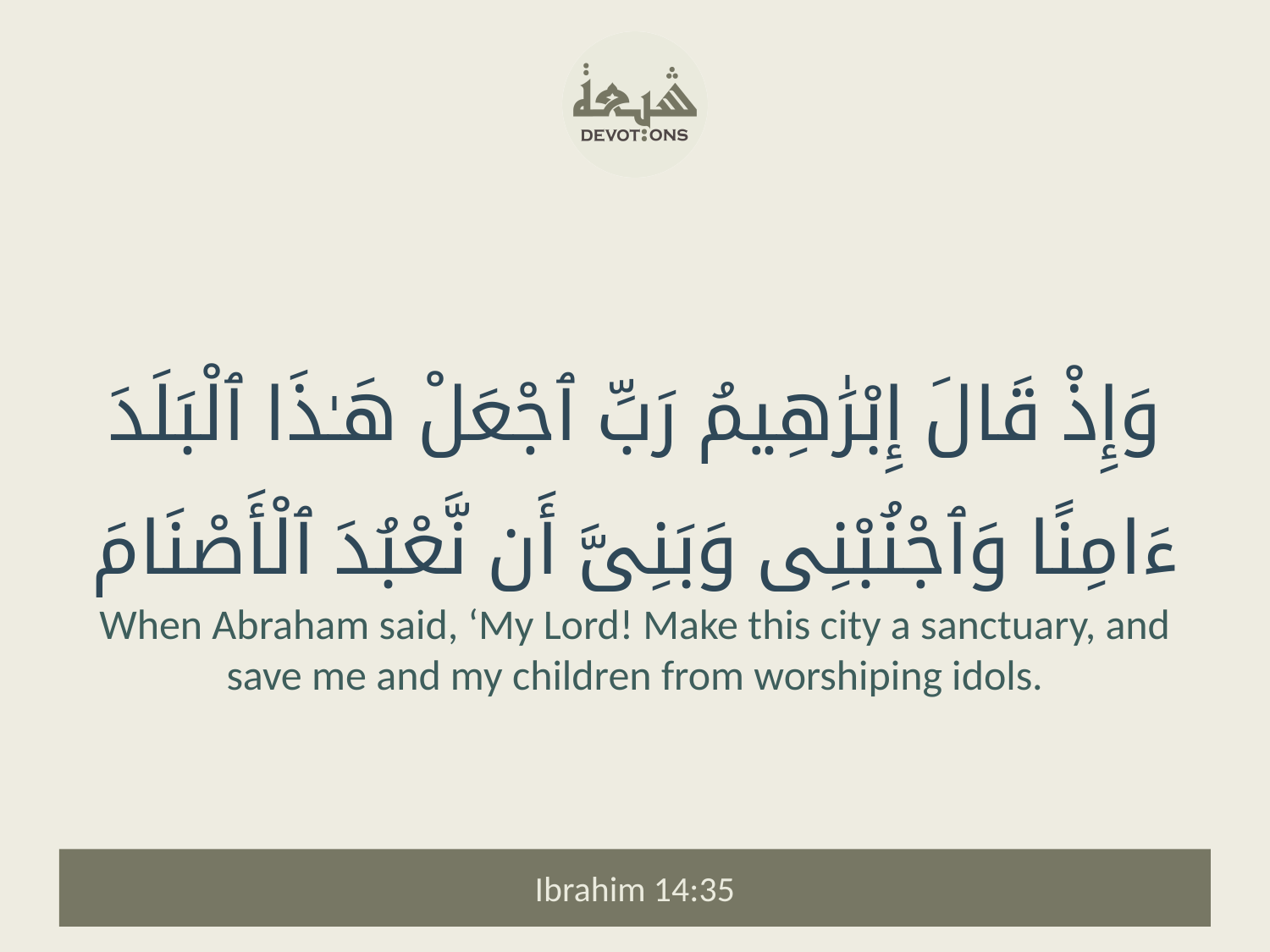

وَإِذْ قَالَ إِبْرَٰهِيمُ رَبِّ ٱجْعَلْ هَـٰذَا ٱلْبَلَدَ ءَامِنًا وَٱجْنُبْنِى وَبَنِىَّ أَن نَّعْبُدَ ٱلْأَصْنَامَ
When Abraham said, ‘My Lord! Make this city a sanctuary, and save me and my children from worshiping idols.
Ibrahim 14:35